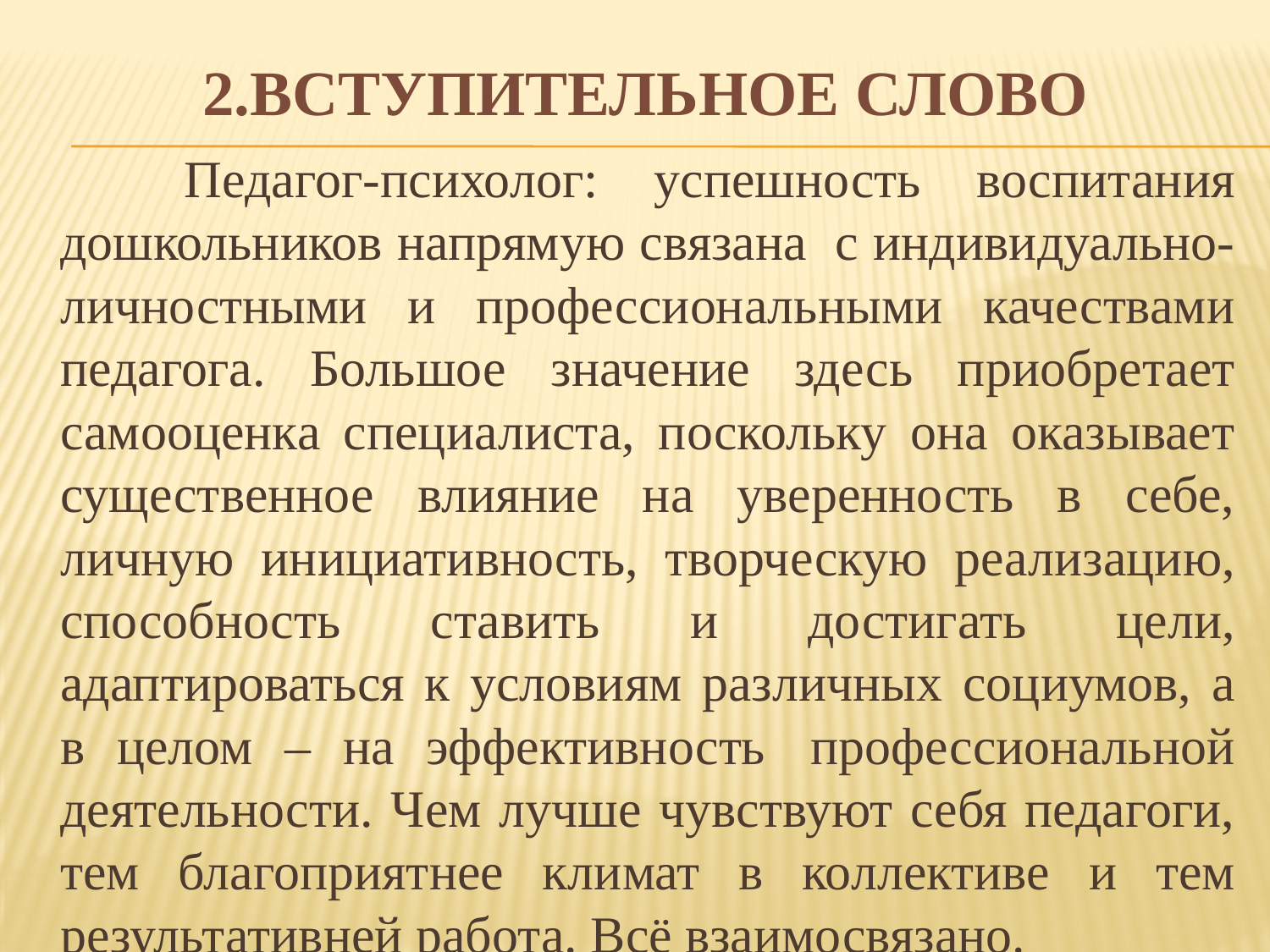

# 2.Вступительное слово
   Педагог-психолог: успешность воспитания дошкольников напрямую связана  с индивидуально-личностными и профессиональными качествами педагога. Большое значение здесь приобретает самооценка специалиста, поскольку она оказывает существенное влияние на уверенность в себе, личную инициативность, творческую реализацию, способность ставить и достигать цели, адаптироваться к условиям различных социумов, а в целом – на эффективность  профессиональной деятельности. Чем лучше чувствуют себя педагоги, тем благоприятнее климат в коллективе и тем результативней работа. Всё взаимосвязано.